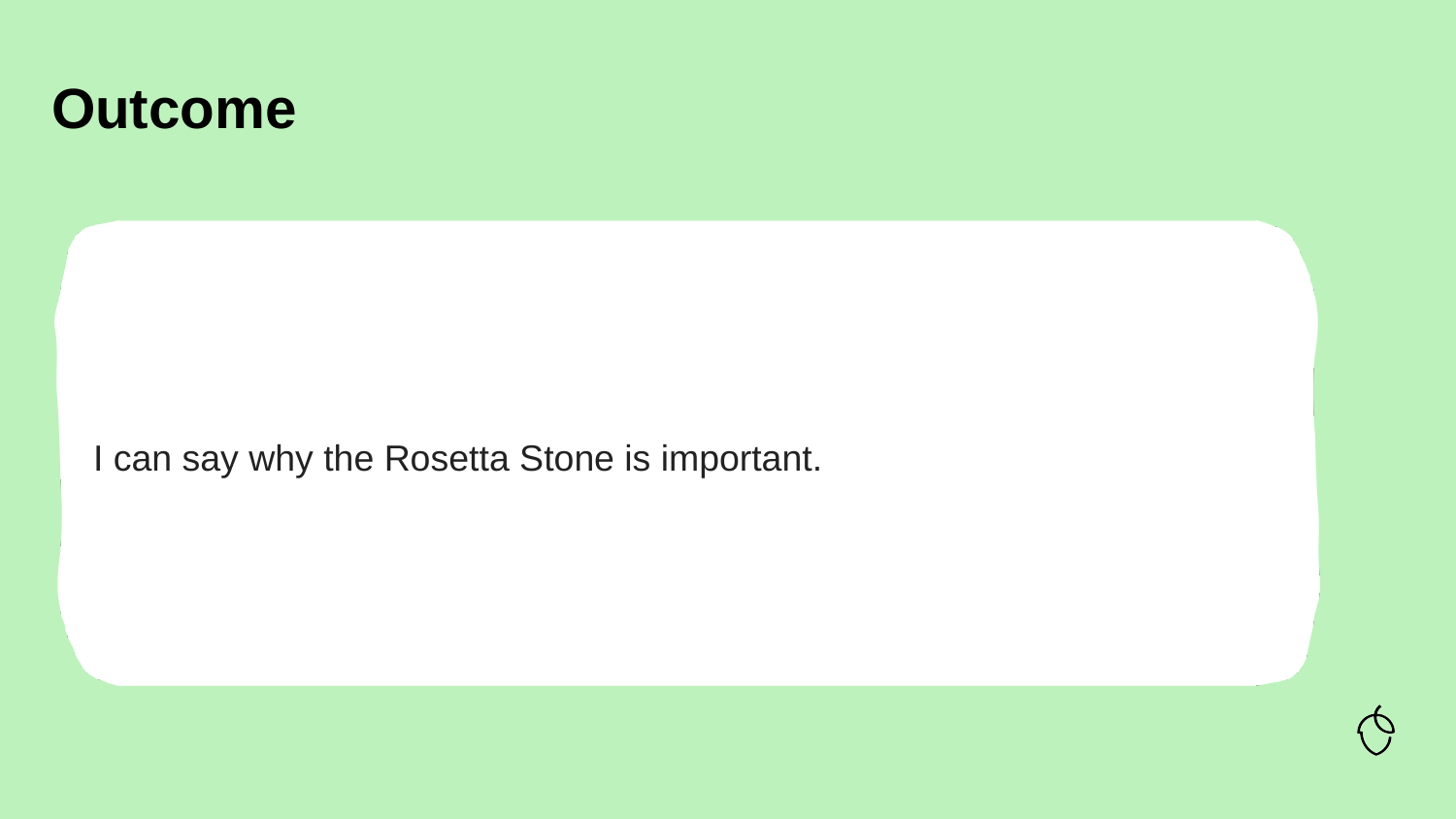

I can say why the Rosetta Stone is important.